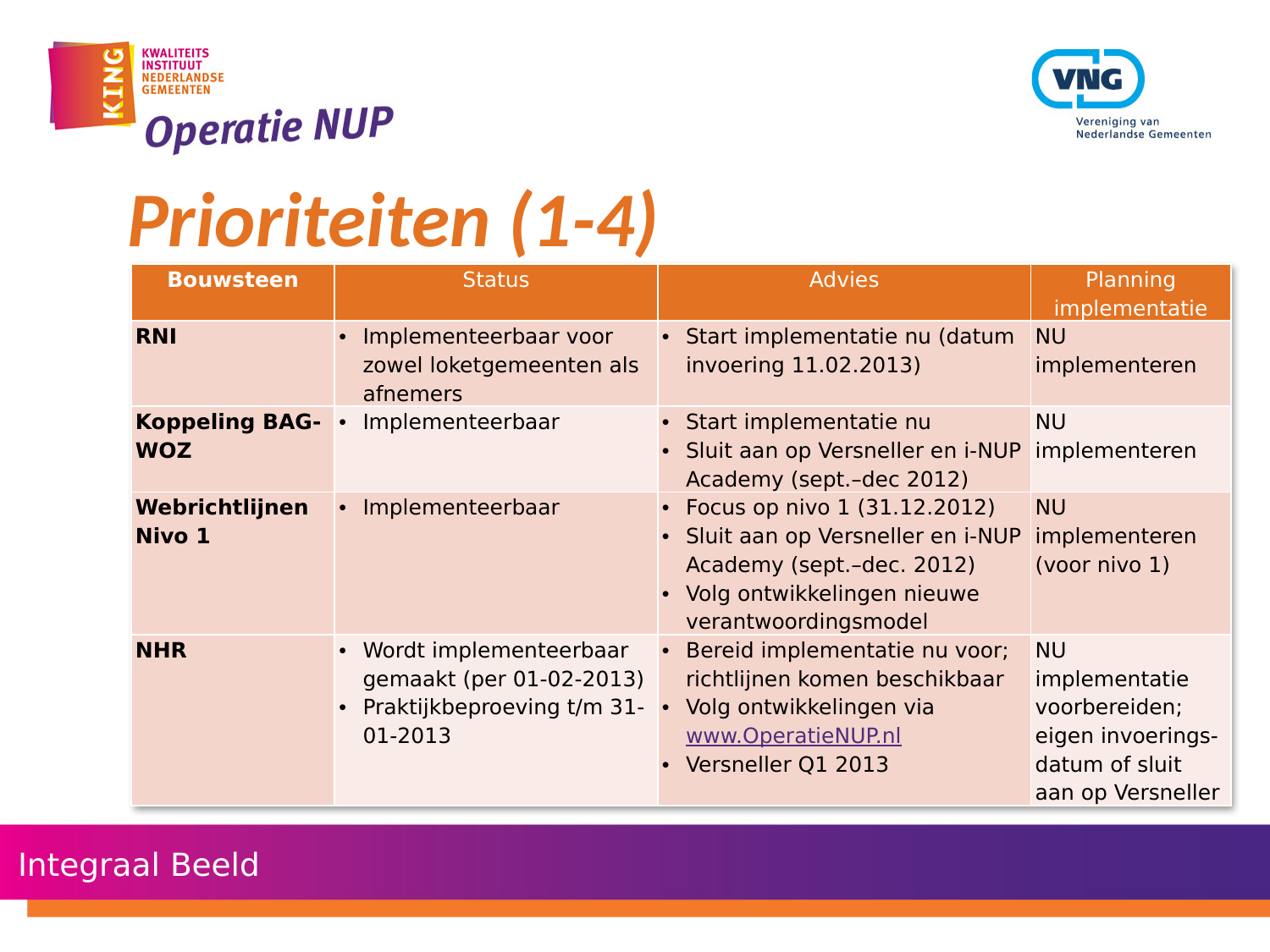

# Prioriteiten (1-4)
| Bouwsteen | Status | Advies | Planning implementatie |
| --- | --- | --- | --- |
| RNI | Implementeerbaar voor zowel loketgemeenten als afnemers | Start implementatie nu (datum invoering 11.02.2013) | NU implementeren |
| Koppeling BAG-WOZ | Implementeerbaar | Start implementatie nu Sluit aan op Versneller en i-NUP Academy (sept.–dec 2012) | NU implementeren |
| Webrichtlijnen Nivo 1 | Implementeerbaar | Focus op nivo 1 (31.12.2012) Sluit aan op Versneller en i-NUP Academy (sept.–dec. 2012) Volg ontwikkelingen nieuwe verantwoordingsmodel | NU implementeren (voor nivo 1) |
| NHR | Wordt implementeerbaar gemaakt (per 01-02-2013) Praktijkbeproeving t/m 31-01-2013 | Bereid implementatie nu voor; richtlijnen komen beschikbaar Volg ontwikkelingen via www.OperatieNUP.nl Versneller Q1 2013 | NU implementatie voorbereiden; eigen invoerings-datum of sluit aan op Versneller |
Integraal Beeld